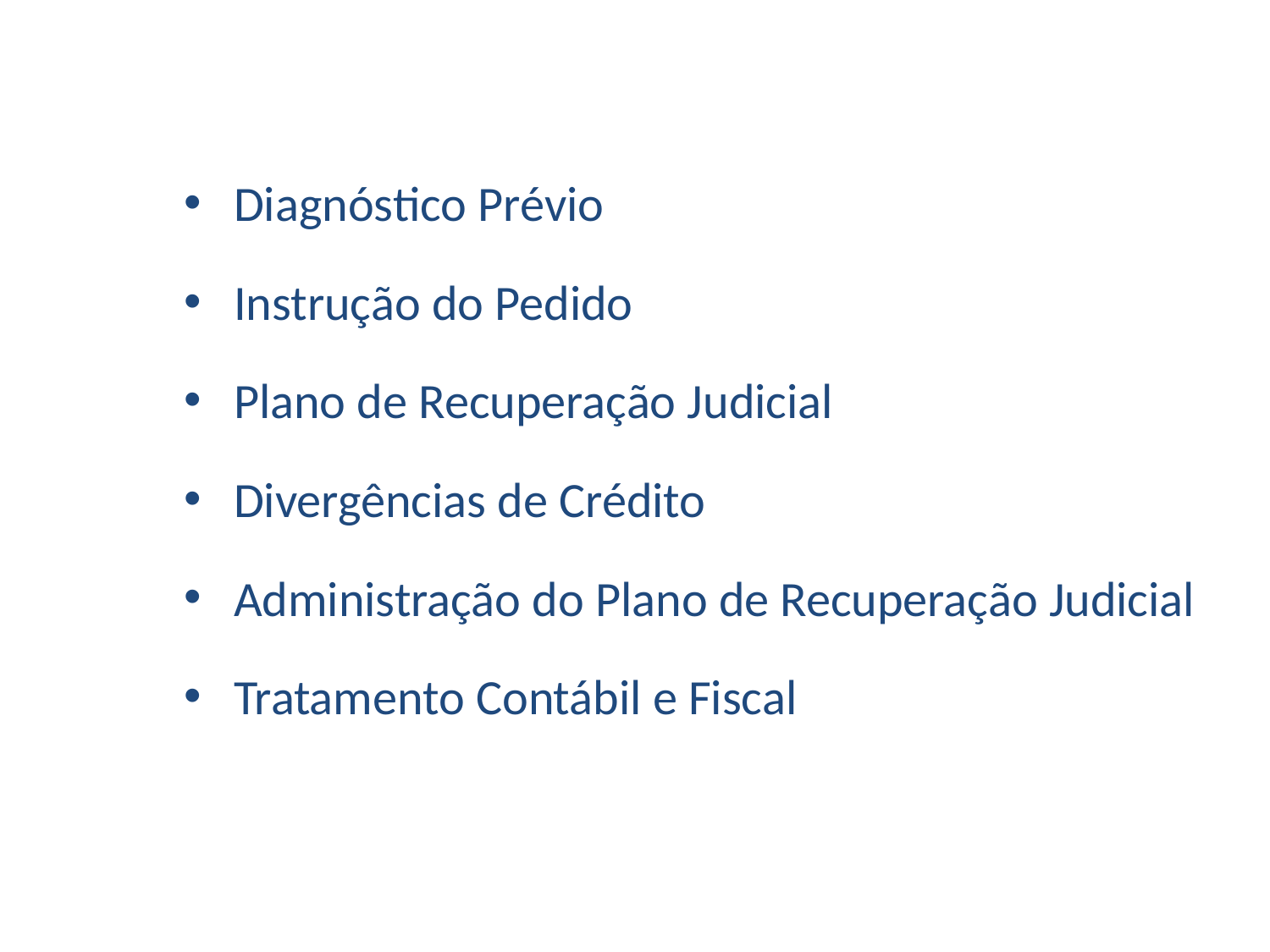

Diagnóstico Prévio
Instrução do Pedido
Plano de Recuperação Judicial
Divergências de Crédito
Administração do Plano de Recuperação Judicial
Tratamento Contábil e Fiscal